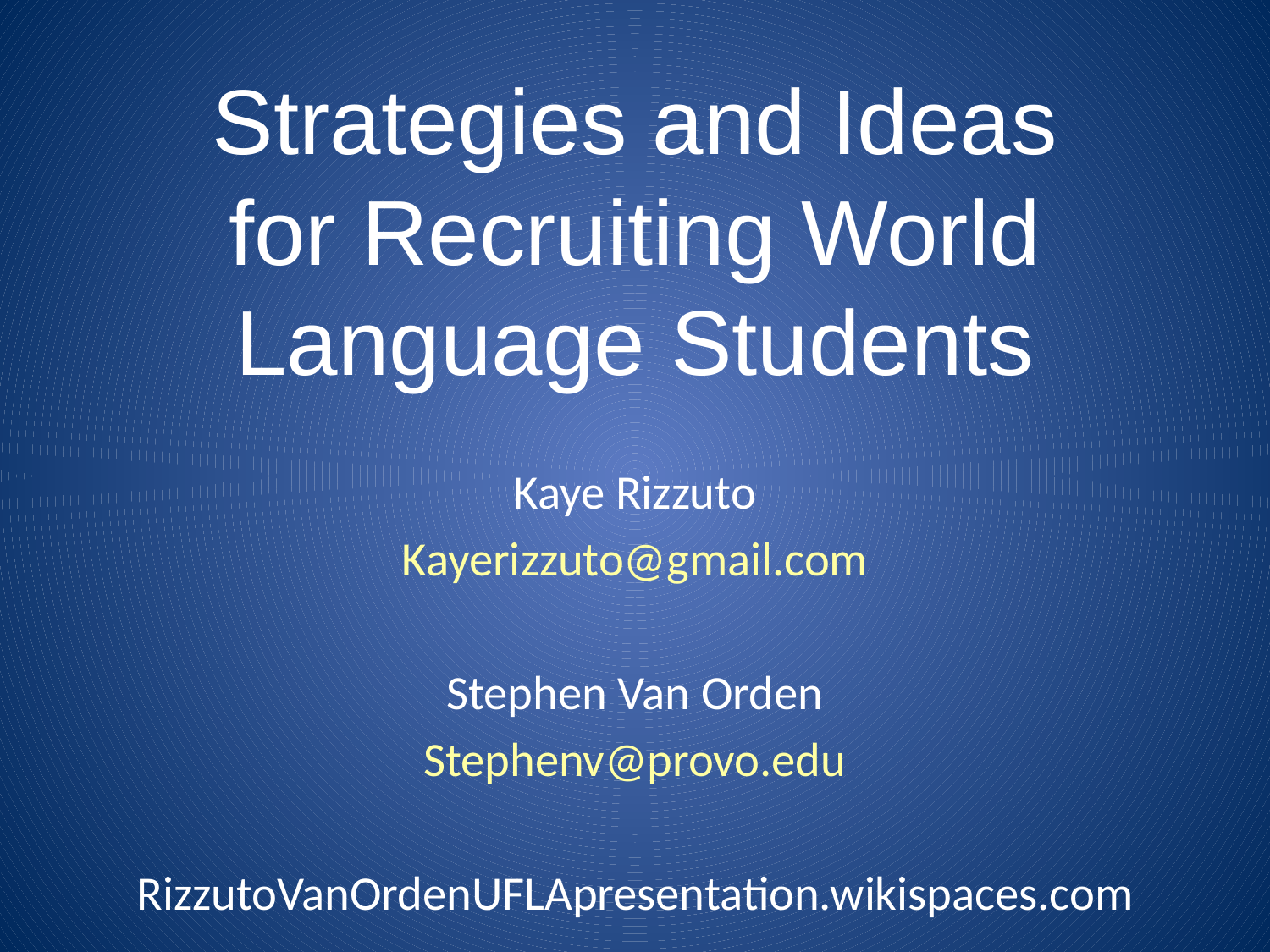

# Strategies and Ideas for Recruiting World Language Students
Kaye Rizzuto
Kayerizzuto@gmail.com

Stephen Van Orden
Stephenv@provo.edu

RizzutoVanOrdenUFLApresentation.wikispaces.com